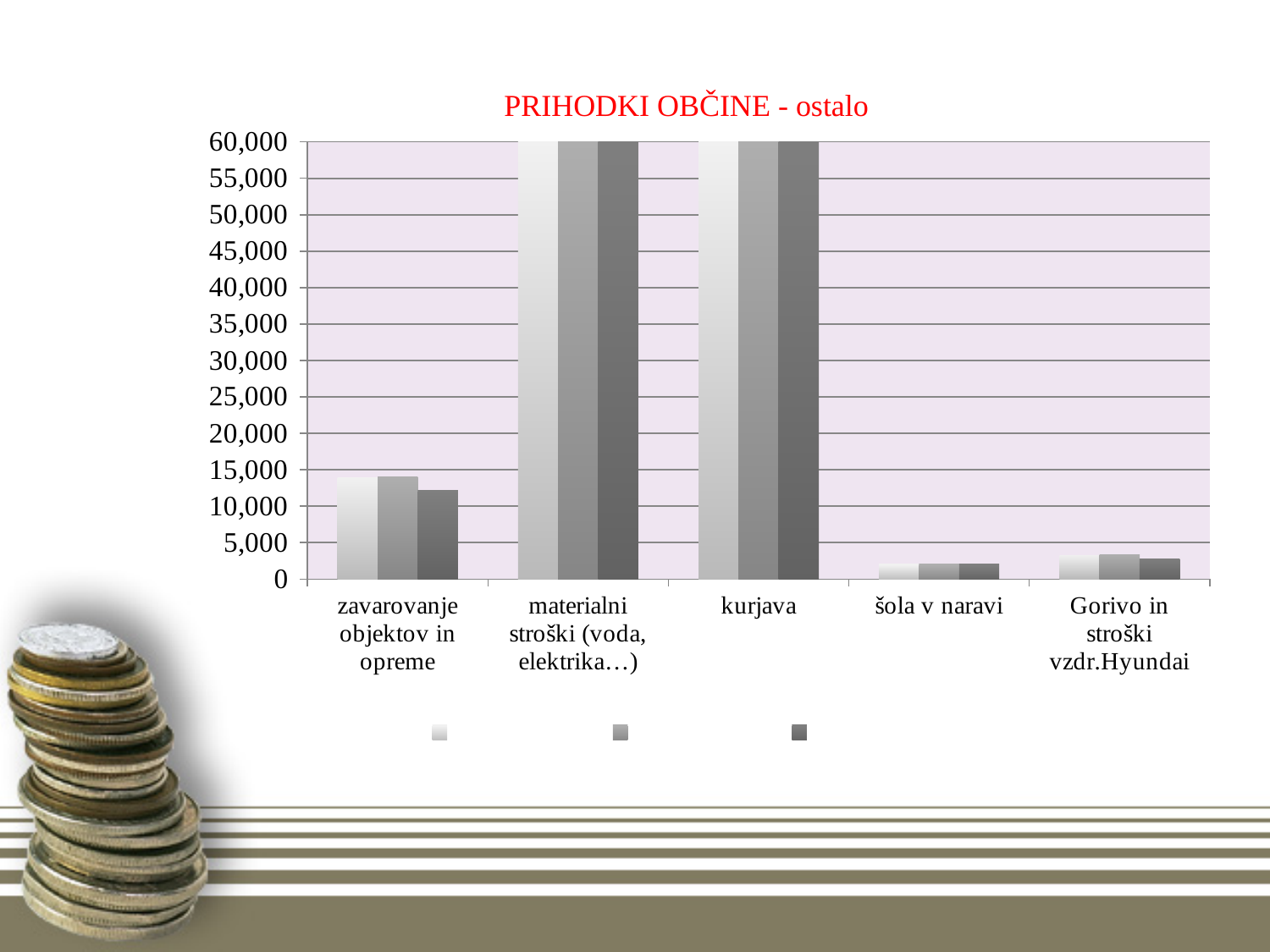

# PRIHODKI OBČINE - ostalo

### Chart

| Category | Leto 2012 | Plan 2013 | Leto 2013 |
|---|---|---|---|
| zavarovanje objektov in opreme | 13945.0 | 14000.0 | 12191.0 |
| materialni stroški (voda, elektrika…) | 88377.0 | 88068.0 | 98591.0 |
| kurjava | 142327.0 | 100000.0 | 129494.0 |
| šola v naravi | 2021.0 | 2032.0 | 2032.0 |
| Gorivo in stroški vzdr.Hyundai | 3249.0 | 3300.0 | 2785.0 |